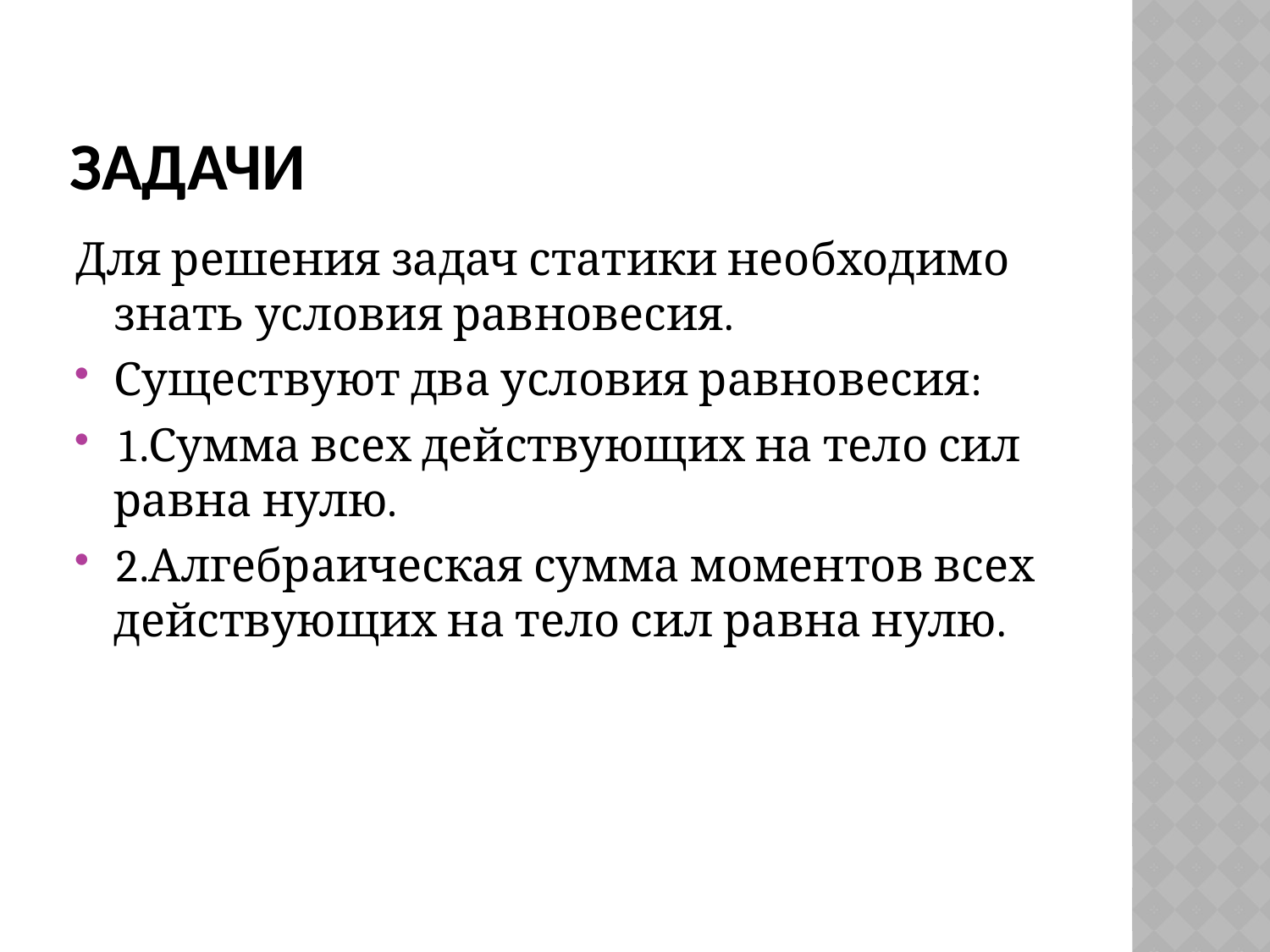

# Задачи
Для решения задач статики необходимо знать условия равновесия.
Существуют два условия равновесия:
1.Сумма всех действующих на тело сил равна нулю.
2.Алгебраическая сумма моментов всех действующих на тело сил равна нулю.